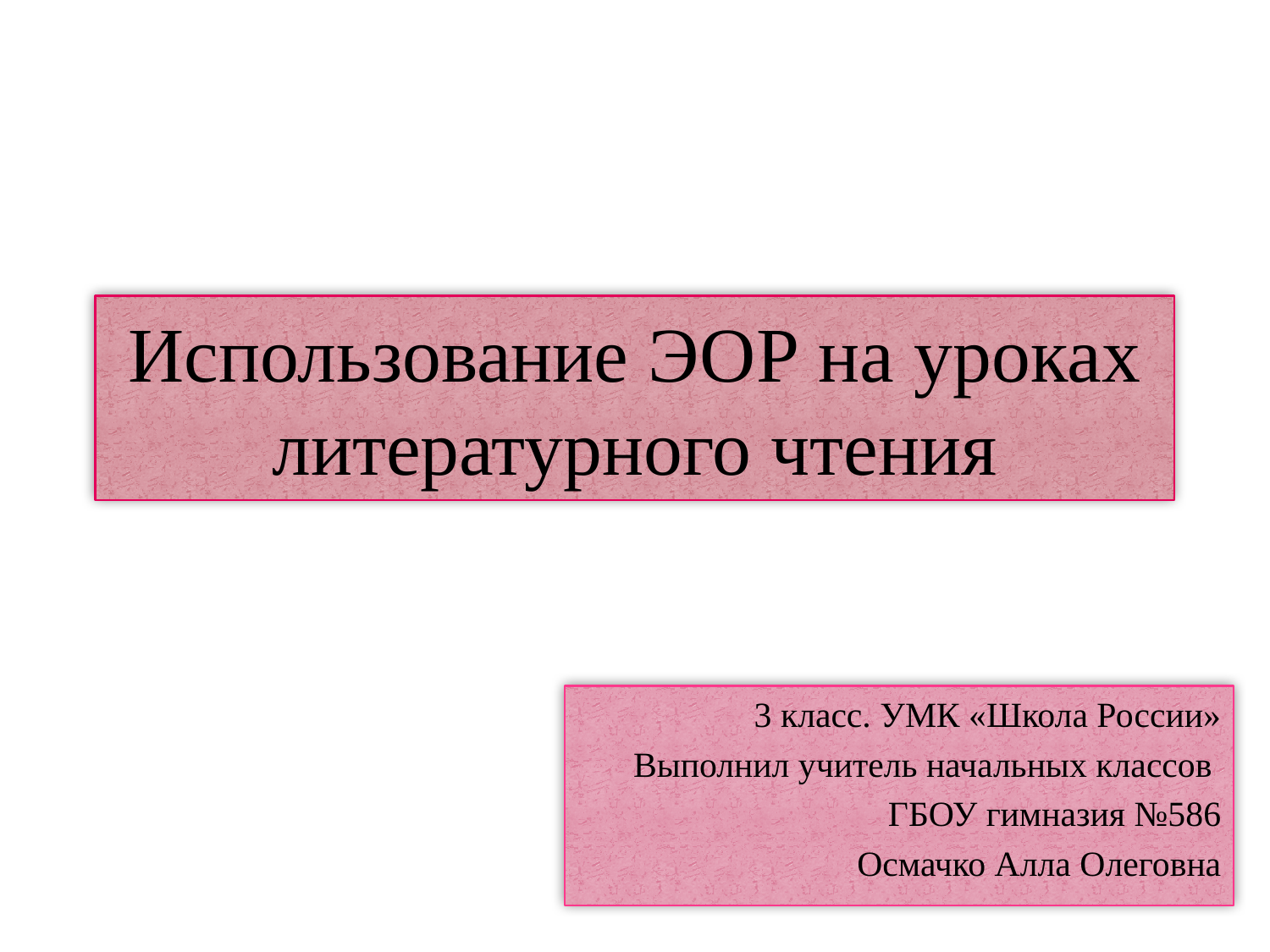

# Использование ЭОР на уроках литературного чтения
3 класс. УМК «Школа России»
Выполнил учитель начальных классов
ГБОУ гимназия №586
Осмачко Алла Олеговна